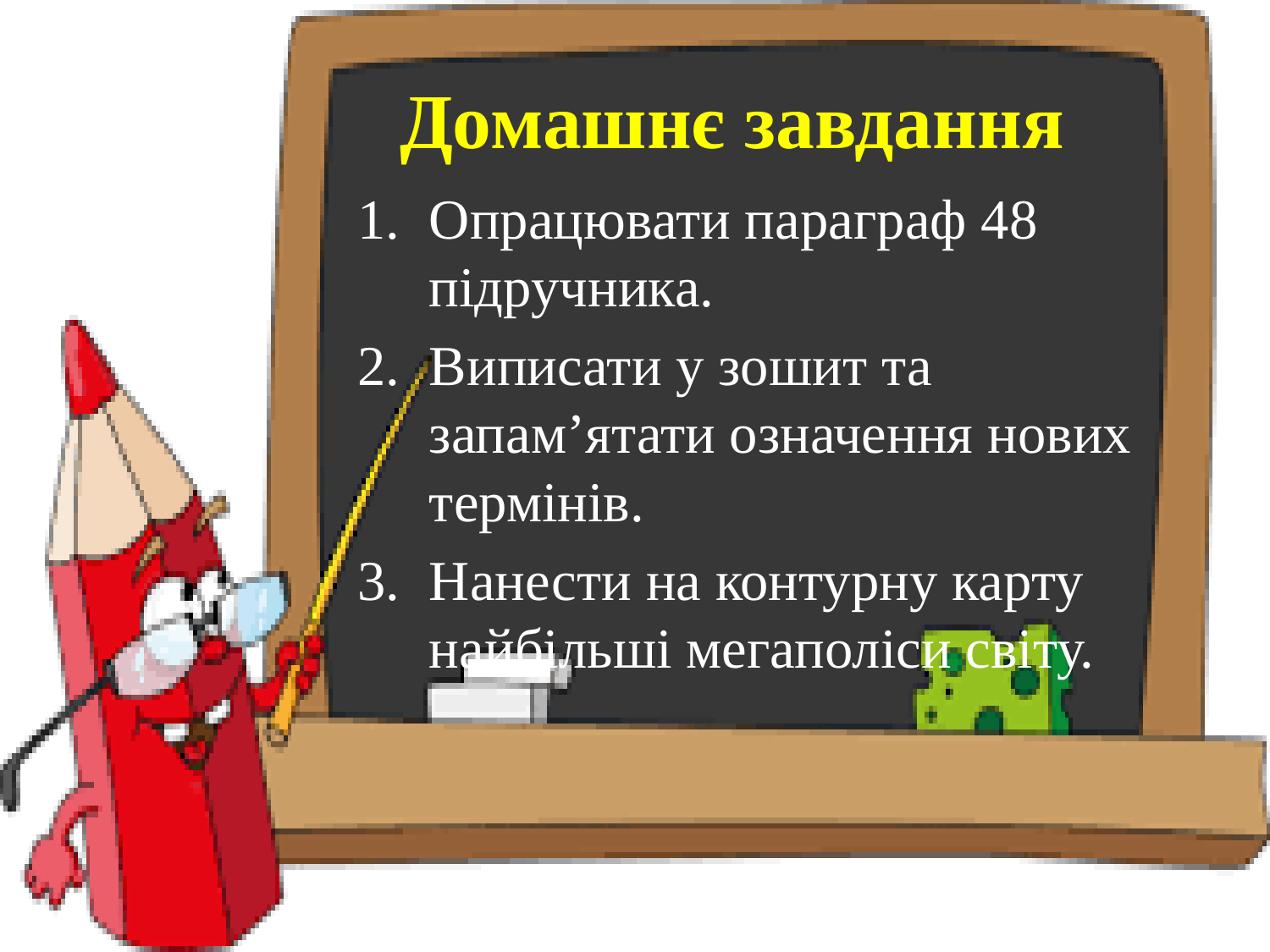

# Домашнє завдання
Опрацювати параграф 48 підручника.
Виписати у зошит та запам’ятати означення нових термінів.
Нанести на контурну карту найбільші мегаполіси світу.